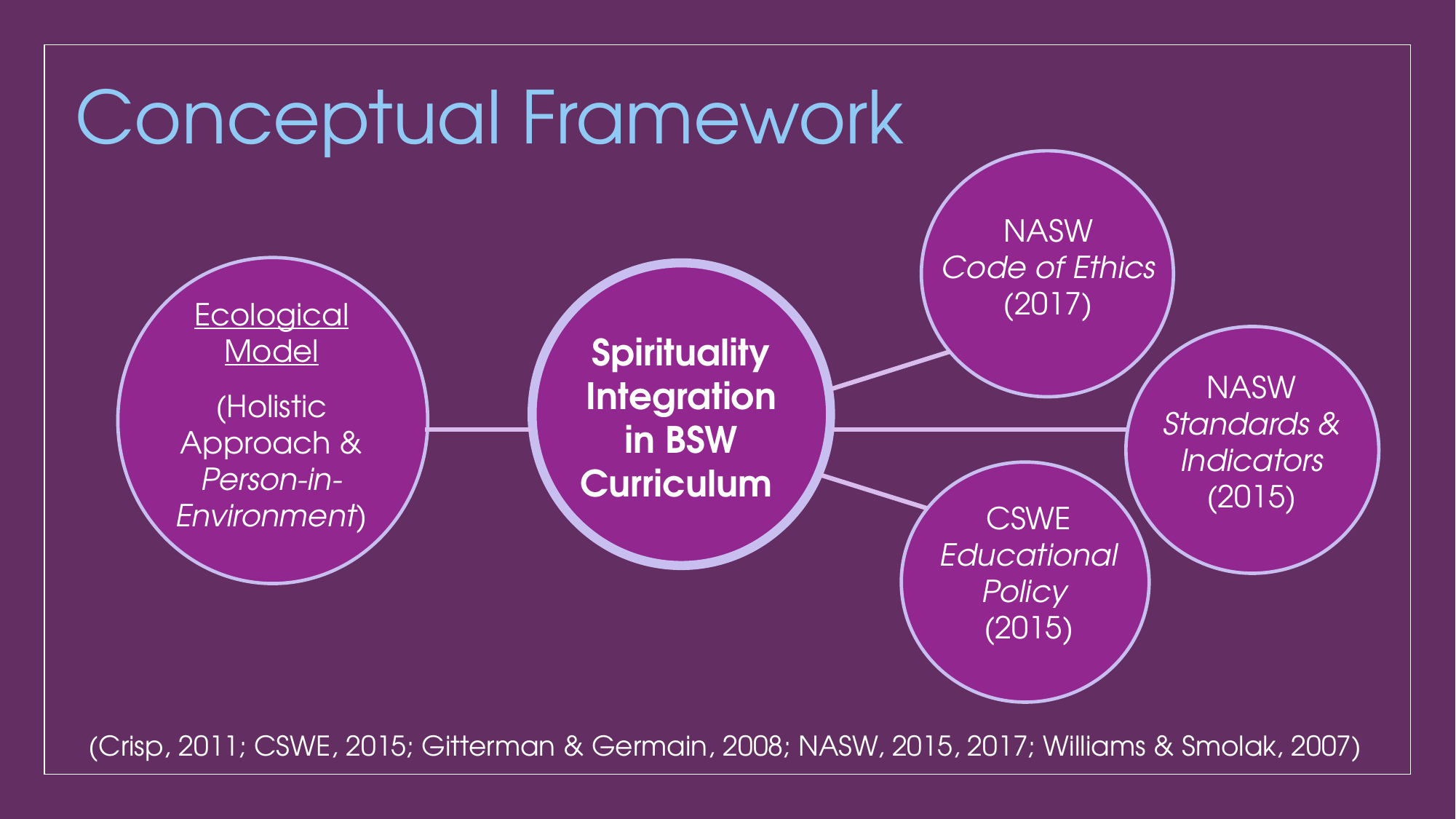

# Conceptual Framework

NASW
Code of Ethics (2017)

Ecological Model

(Holistic Approach & Person-in-Environment)
Spirituality Integration in BSW Curriculum

NASW
Standards & Indicators (2015)

CSWE
Educational Policy
(2015)
(Crisp, 2011; CSWE, 2015; Gitterman & Germain, 2008; NASW, 2015, 2017; Williams & Smolak, 2007)